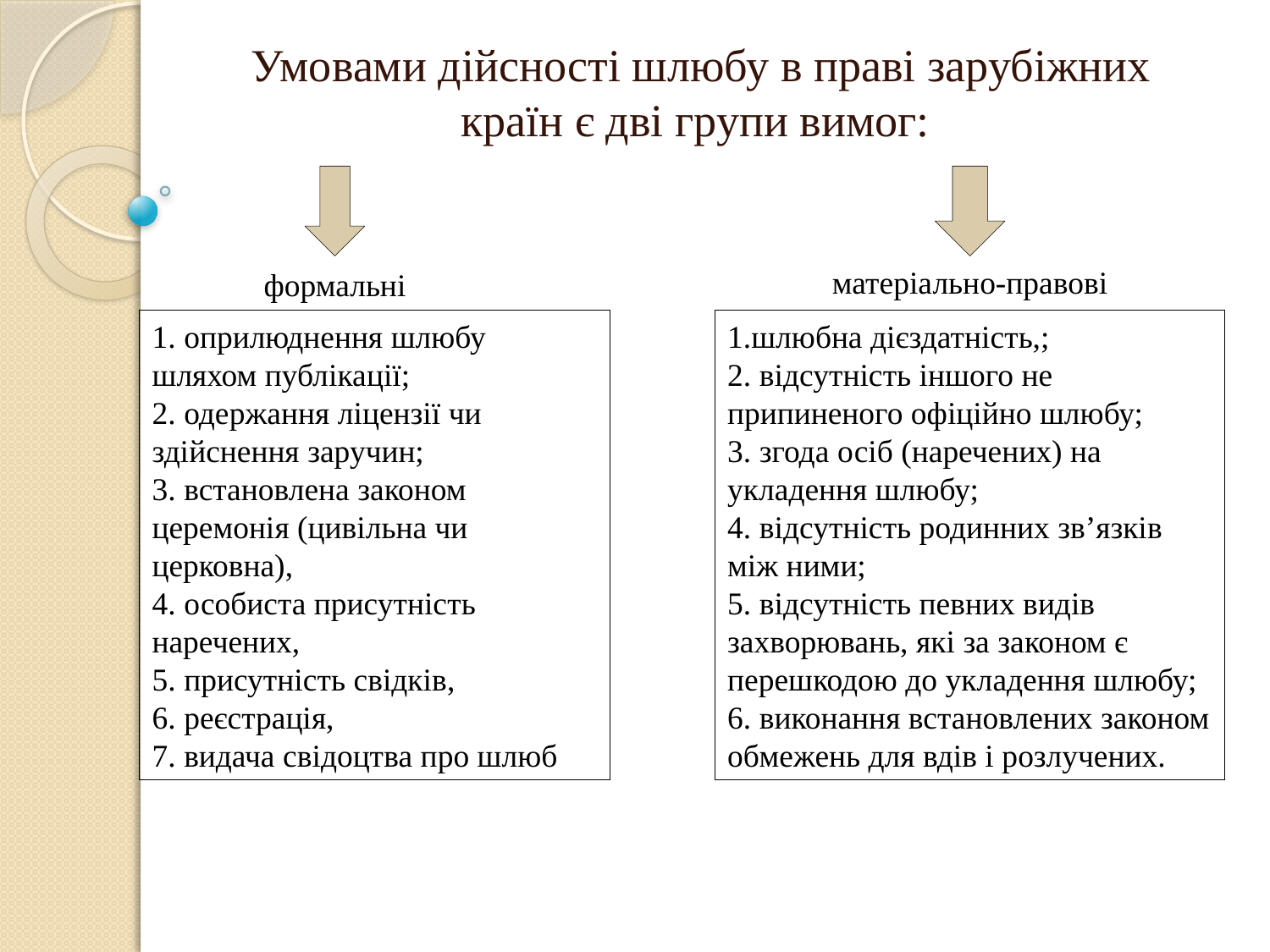

Умовами дійсності шлюбу в праві зарубіжних країн є дві групи вимог:

матеріально-правові
формальні
1. оприлюднення шлюбу шляхом публікації;
2. одержання ліцензії чи здійснення заручин;
3. встановлена законом церемонія (цивільна чи церковна),
4. особиста присутність наречених,
5. присутність свідків,
6. реєстрація,
7. видача свідоцтва про шлюб
1.шлюбна дієздатність,;
2. відсутність іншого не припиненого офіційно шлюбу;
3. згода осіб (наречених) на укладення шлюбу;
4. відсутність родинних зв’язків між ними;
5. відсутність певних видів захворювань, які за законом є перешкодою до укладення шлюбу;
6. виконання встановлених законом обмежень для вдів і розлучених.